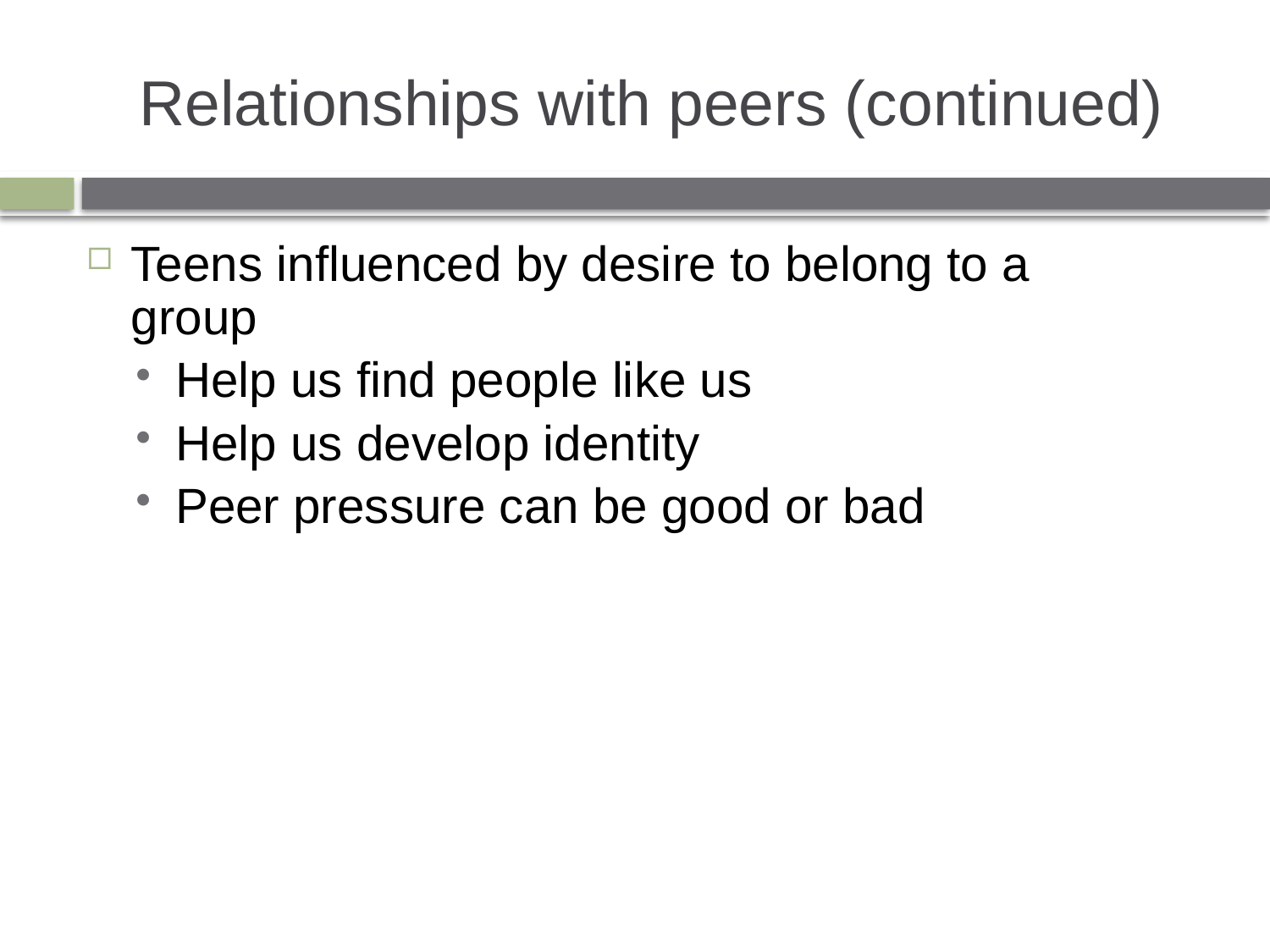

# Relationships with peers (continued)
Teens influenced by desire to belong to a group
Help us find people like us
Help us develop identity
Peer pressure can be good or bad